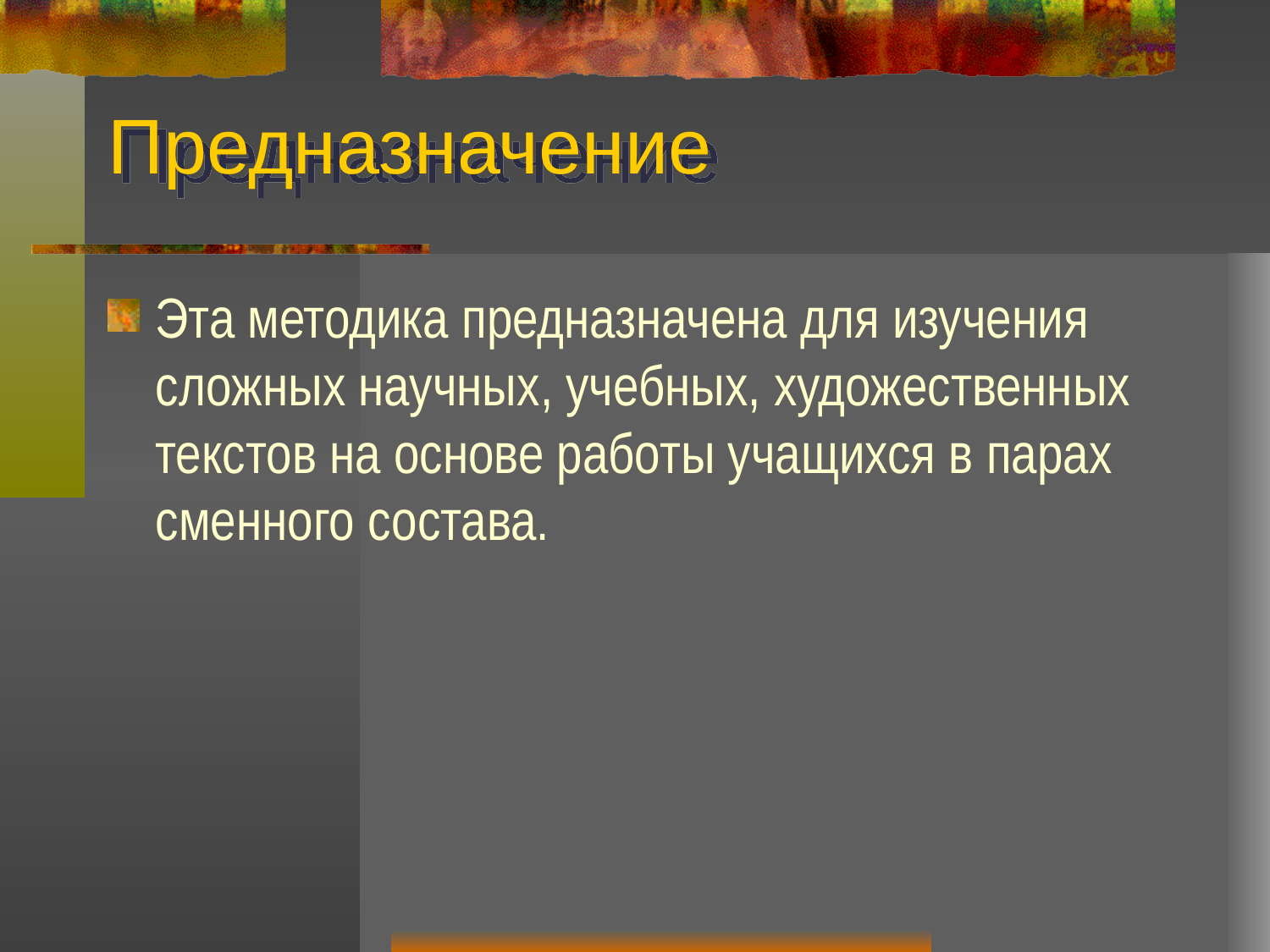

# Предназначение
Эта методика предназначена для изучения сложных научных, учебных, художественных текстов на основе работы учащихся в парах сменного состава.